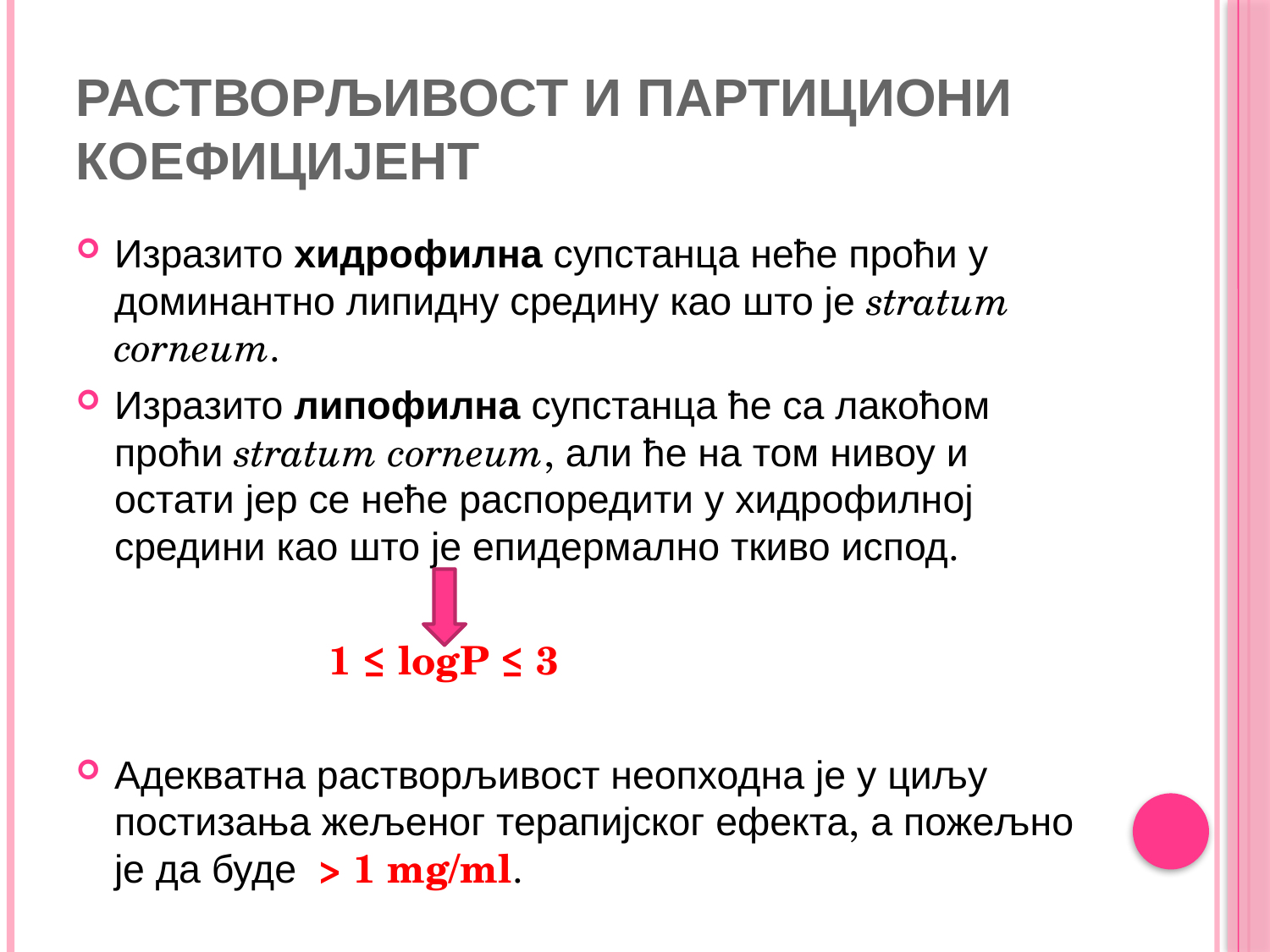

# Растворљивост и партициони коефицијент
Изразито хидрофилна супстанца неће проћи у доминантно липидну средину као што је stratum corneum.
Изразито липофилна супстанца ће са лакоћом проћи stratum corneum, али ће на том нивоу и остати јер се неће распоредити у хидрофилној средини као што је епидермално ткиво испод.

                       1 ≤ logP ≤ 3

Адекватна растворљивост неопходна је у циљу постизања жељеног терапијског ефекта, а пожељно је да буде  > 1 mg/ml.